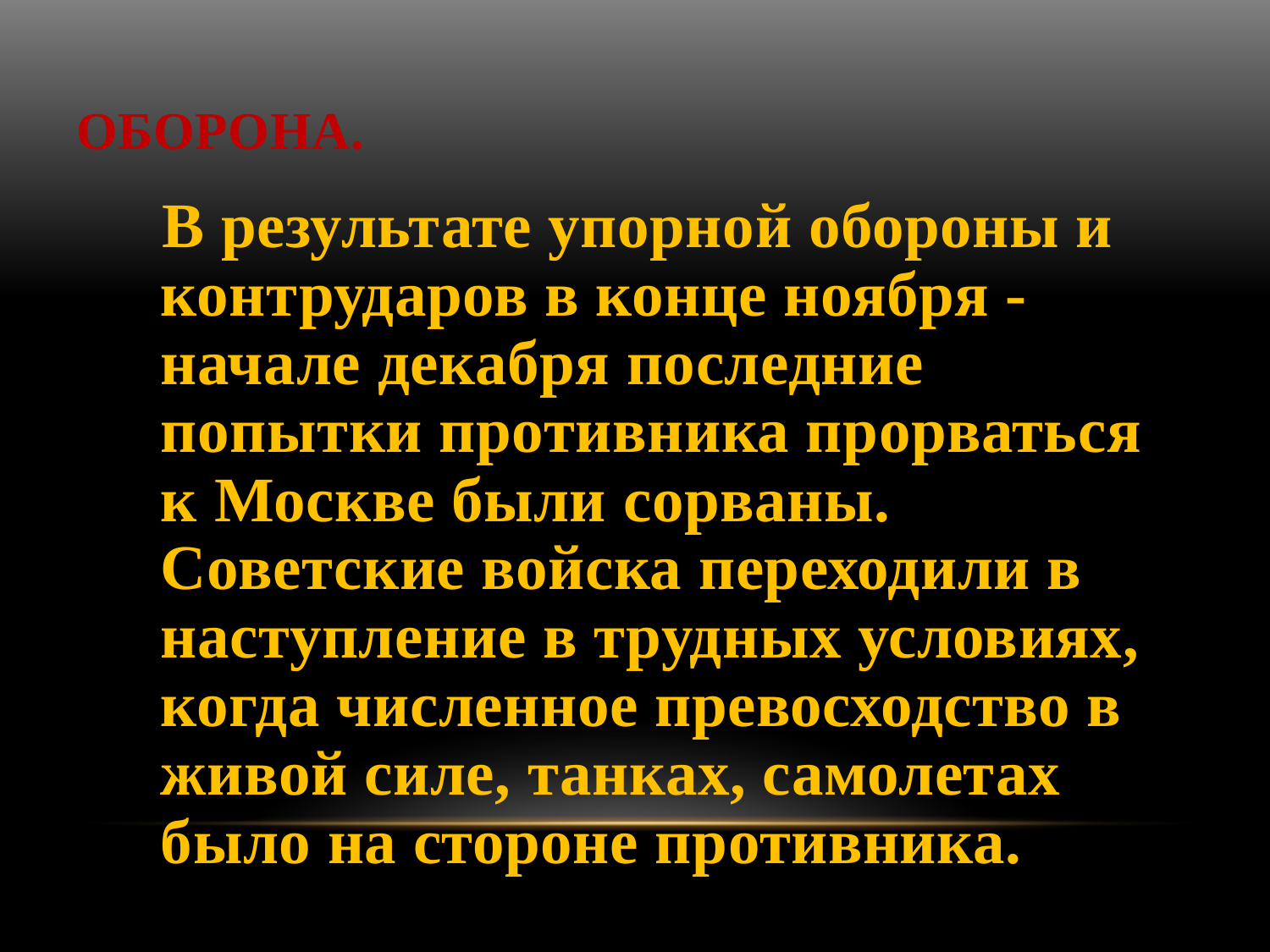

# Оборона.
          В результате упорной обороны и контрударов в конце ноября - начале декабря последние попытки противника прорваться к Москве были сорваны. Советские войска переходили в наступление в трудных условиях, когда численное превосходство в живой силе, танках, самолетах было на стороне противника.